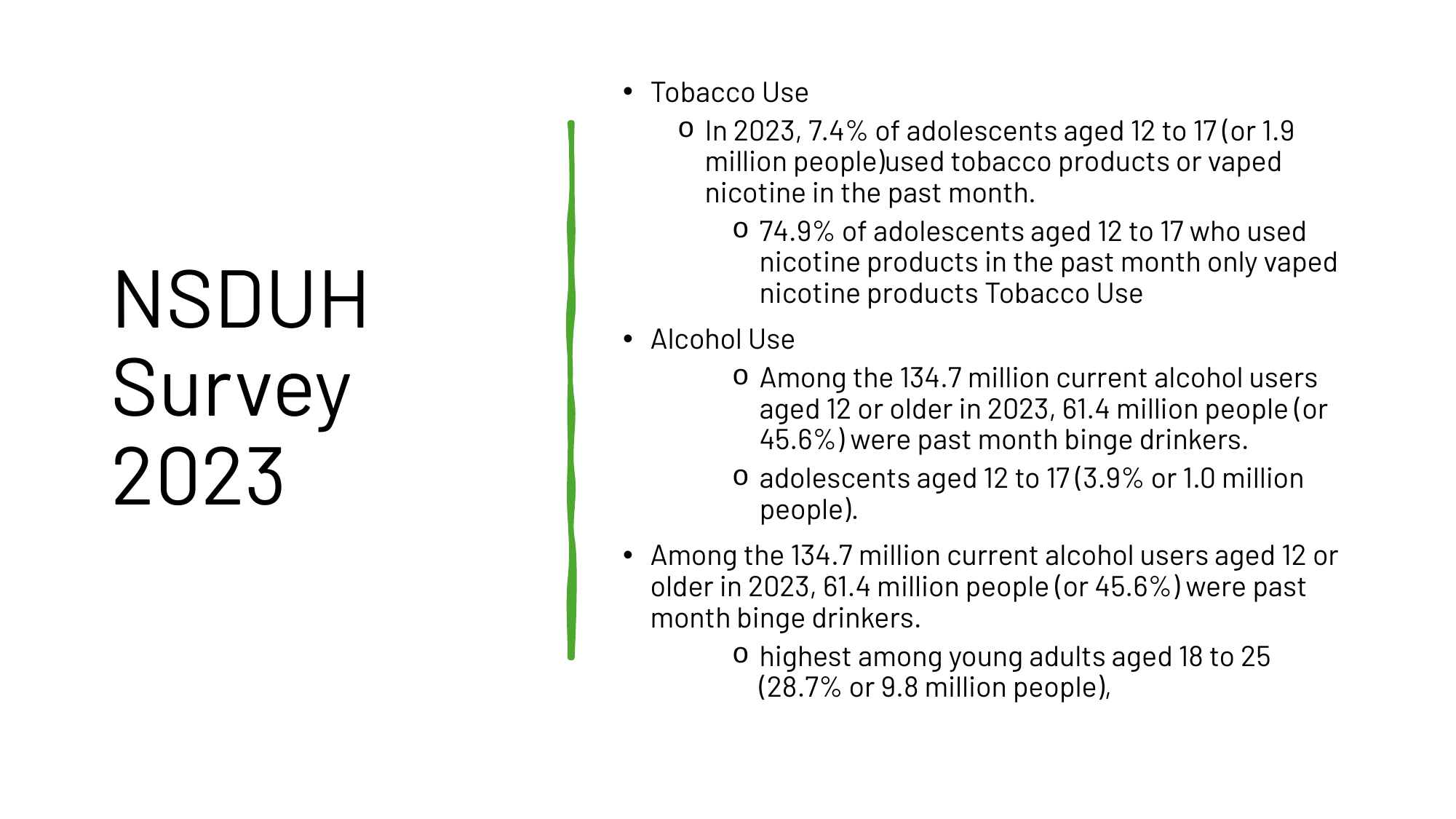

# NSDUH Survey 2023
Tobacco Use
In 2023, 7.4% of adolescents aged 12 to 17 (or 1.9 million people)used tobacco products or vaped nicotine in the past month.
74.9% of adolescents aged 12 to 17 who used nicotine products in the past month only vaped nicotine products Tobacco Use
Alcohol Use
Among the 134.7 million current alcohol users aged 12 or older in 2023, 61.4 million people (or 45.6%) were past month binge drinkers.
adolescents aged 12 to 17 (3.9% or 1.0 million people).
Among the 134.7 million current alcohol users aged 12 or older in 2023, 61.4 million people (or 45.6%) were past month binge drinkers.
highest among young adults aged 18 to 25 (28.7% or 9.8 million people),